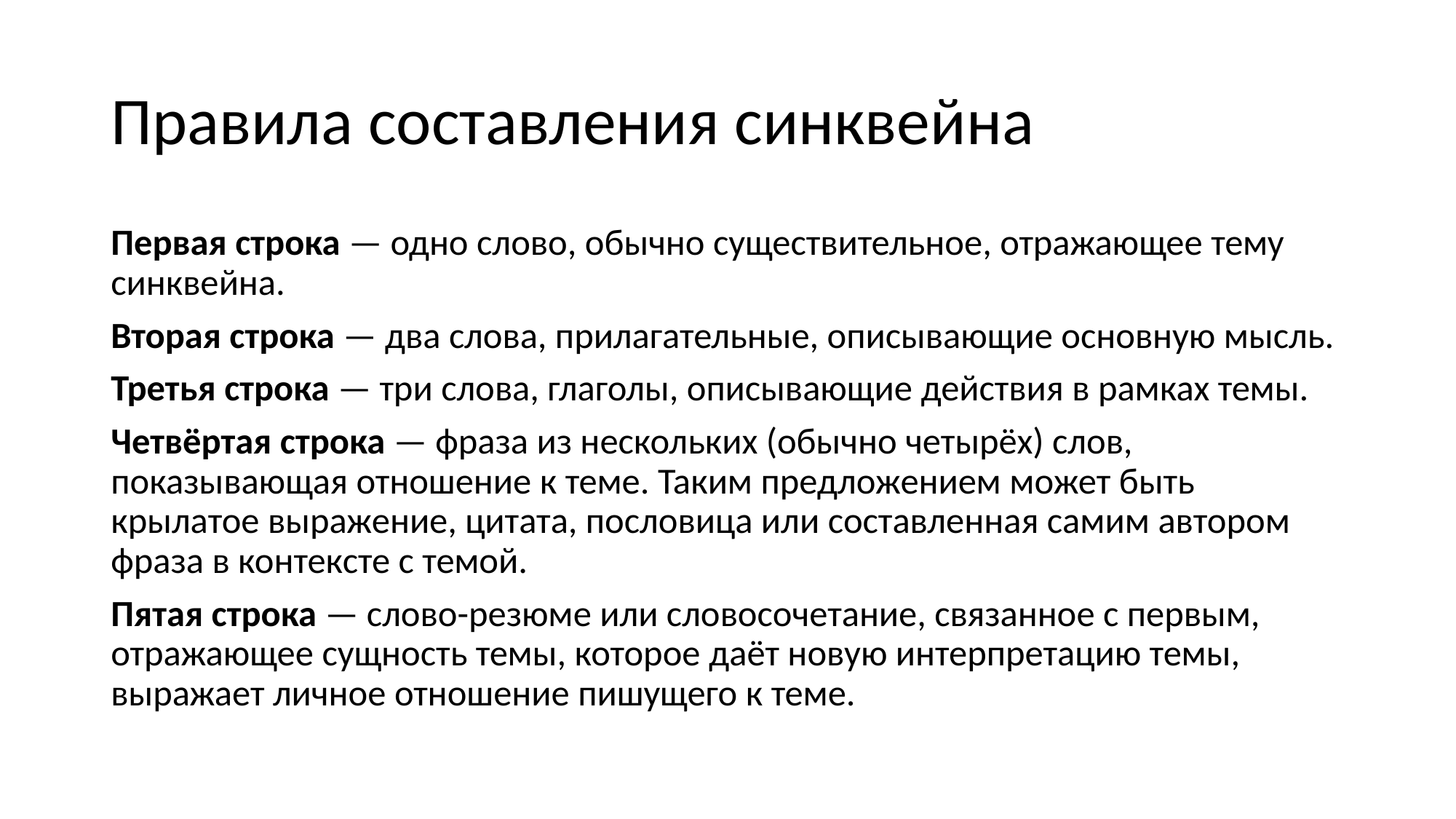

# Правила составления синквейна
Первая строка — одно слово, обычно существительное, отражающее тему синквейна.
Вторая строка — два слова, прилагательные, описывающие основную мысль.
Третья строка — три слова, глаголы, описывающие действия в рамках темы.
Четвёртая строка — фраза из нескольких (обычно четырёх) слов, показывающая отношение к теме. Таким предложением может быть крылатое выражение, цитата, пословица или составленная самим автором фраза в контексте с темой.
Пятая строка — слово-резюме или словосочетание, связанное с первым, отражающее сущность темы, которое даёт новую интерпретацию темы, выражает личное отношение пишущего к теме.